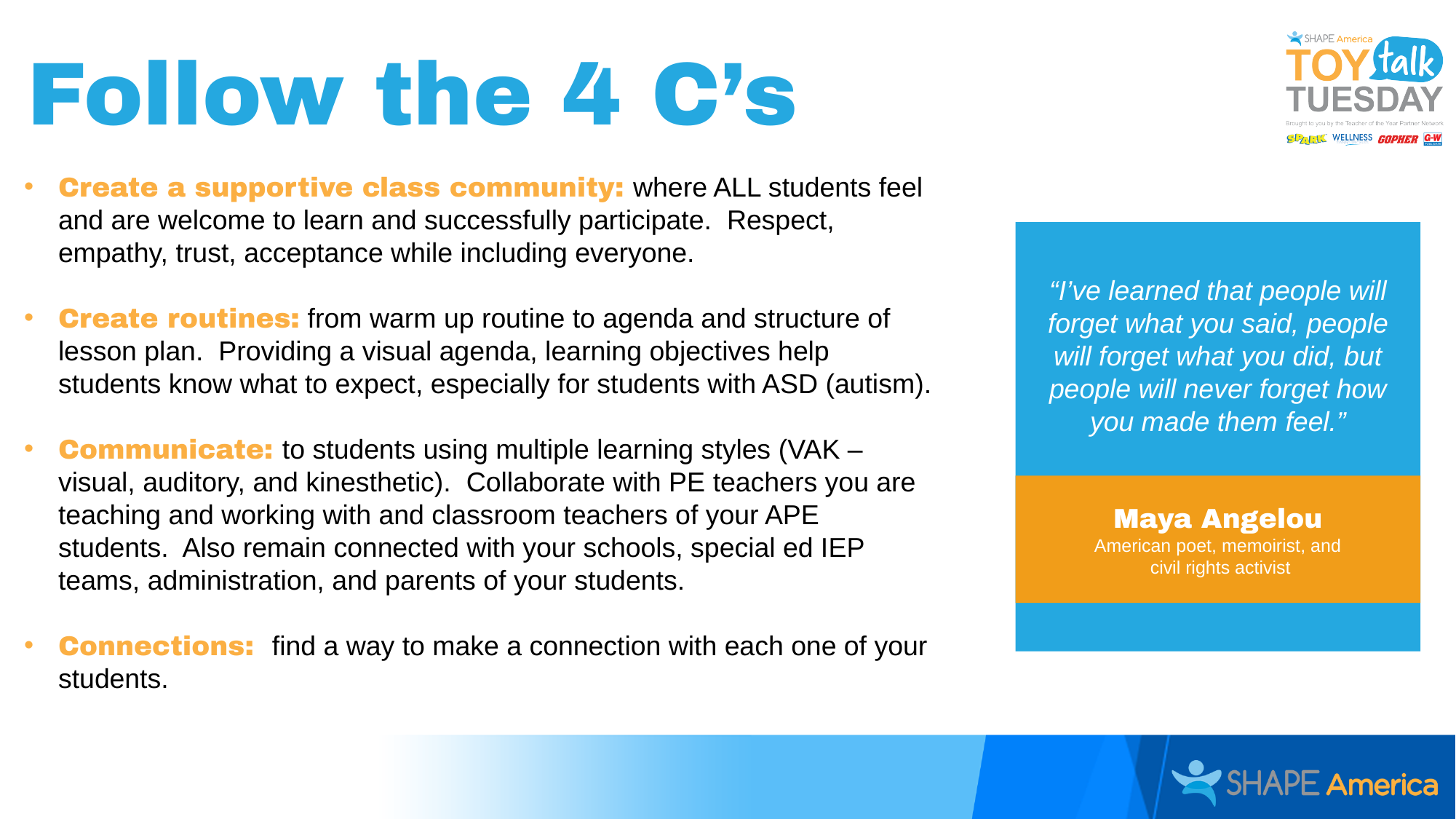

# Follow the 4 C’s
Create a supportive class community: where ALL students feel and are welcome to learn and successfully participate.  Respect, empathy, trust, acceptance while including everyone.

Create routines: from warm up routine to agenda and structure of lesson plan.  Providing a visual agenda, learning objectives help students know what to expect, especially for students with ASD (autism).

Communicate: to students using multiple learning styles (VAK – visual, auditory, and kinesthetic).  Collaborate with PE teachers you are teaching and working with and classroom teachers of your APE students.  Also remain connected with your schools, special ed IEP teams, administration, and parents of your students.

Connections:  find a way to make a connection with each one of your students.
“I’ve learned that people will forget what you said, people will forget what you did, but people will never forget how you made them feel.”

Maya Angelou
American poet, memoirist, and
 civil rights activist